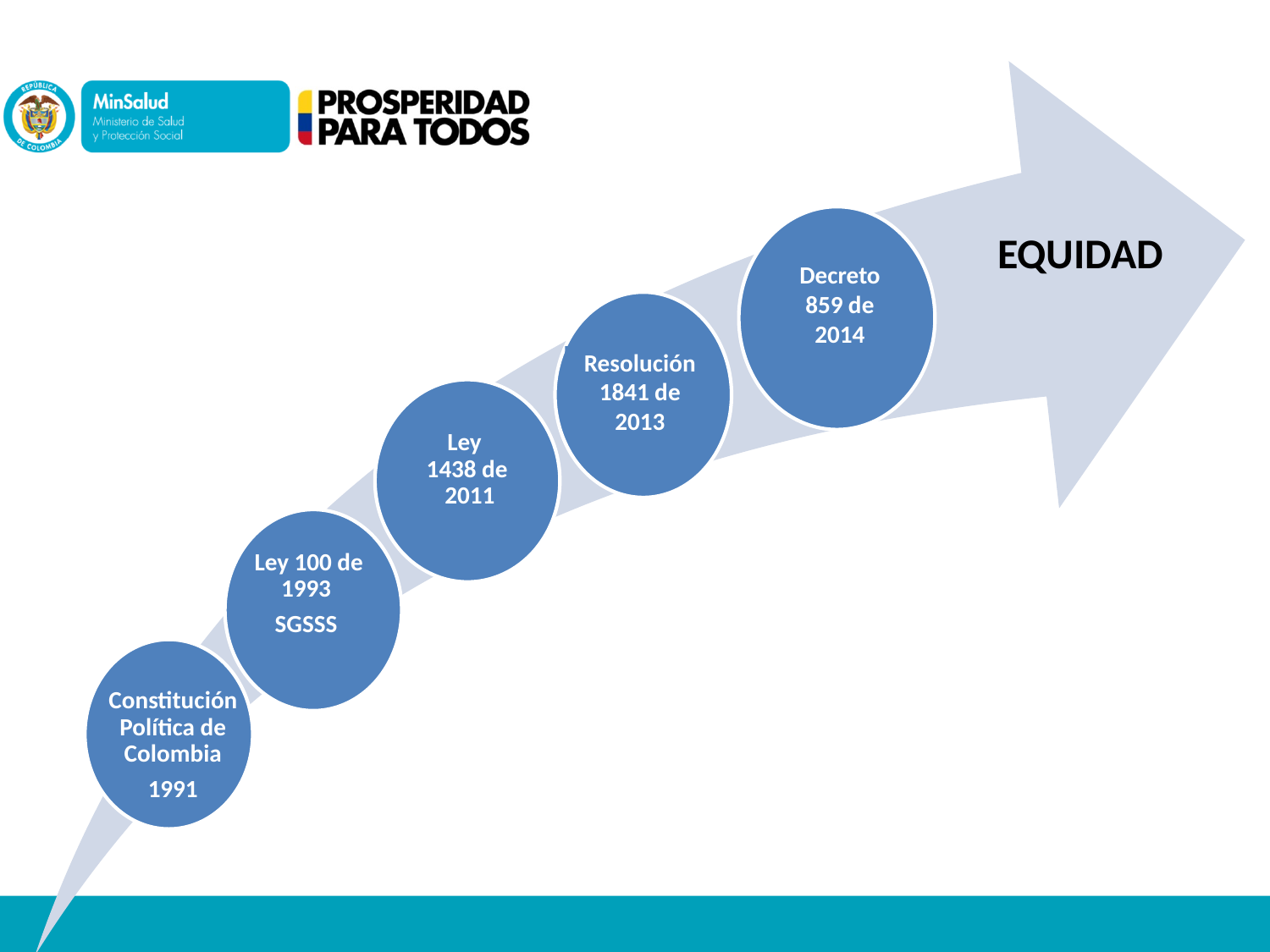

Constitución Política de Colombia
1991
 Ley 100 de 1993
SGSSS
Ley  1438 de  2011

EQUIDAD
Decreto 859 de 2014
Resolución 1841 de 2013